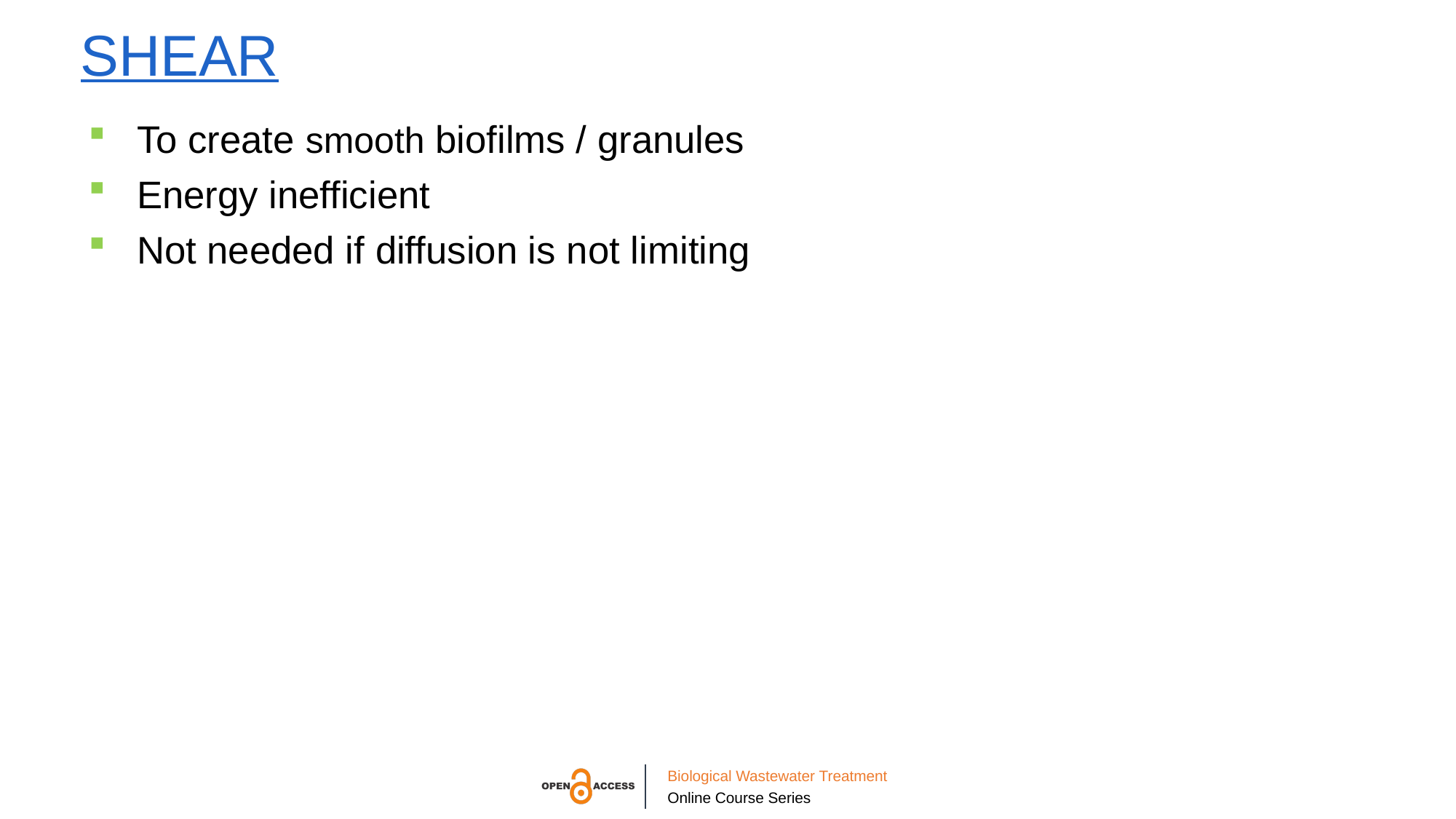

# shear
 To create smooth biofilms / granules
 Energy inefficient
 Not needed if diffusion is not limiting